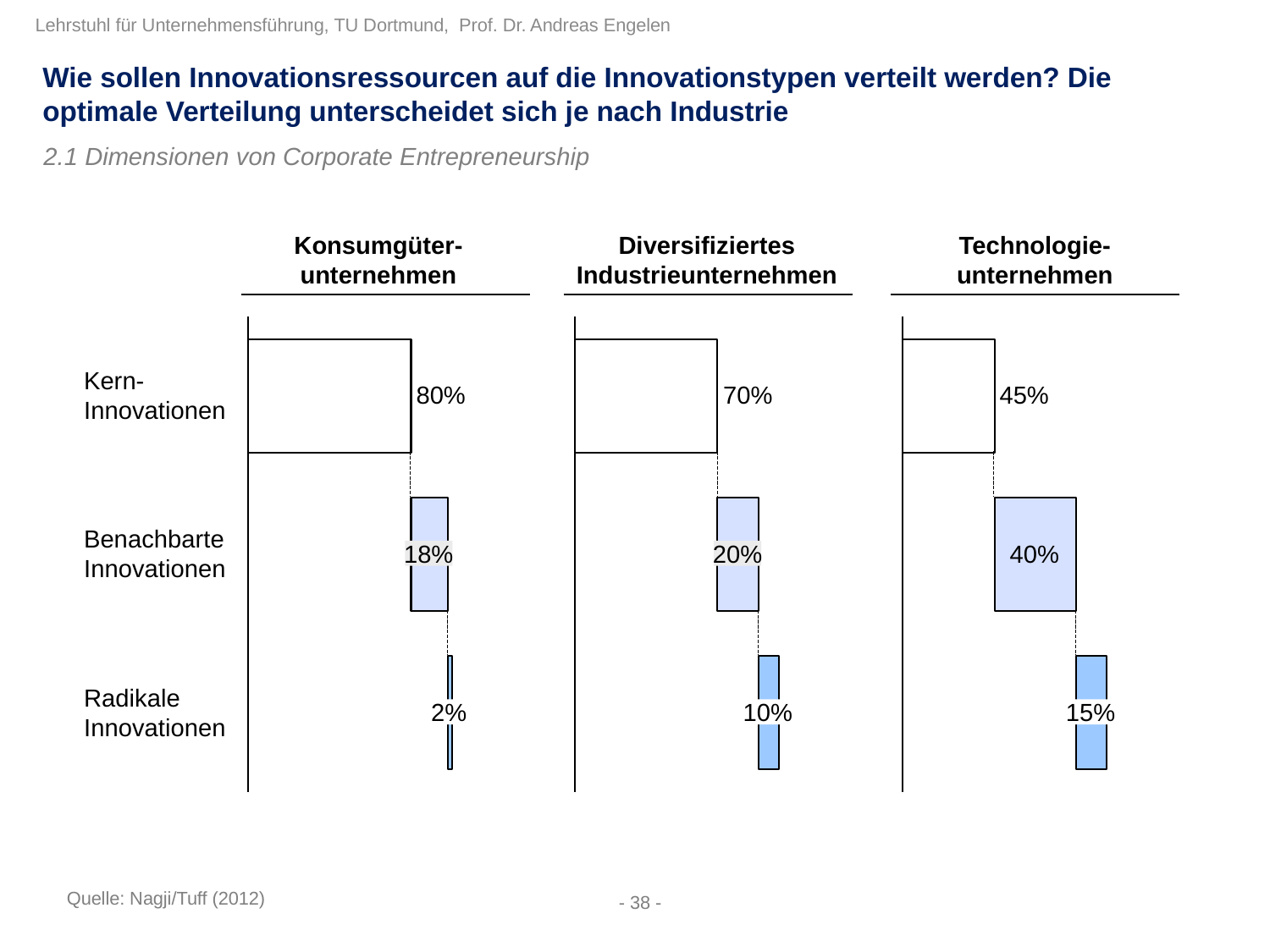

Wie sollen Innovationsressourcen auf die Innovationstypen verteilt werden? Die optimale Verteilung unterscheidet sich je nach Industrie
2.1 Dimensionen von Corporate Entrepreneurship
Konsumgüter-unternehmen
Diversifiziertes Industrieunternehmen
Technologie- unternehmen

### Chart

| Category |  |  |
|---|---|---|
|  | None | 80.00000000000908 |
|  | 80.00000000000908 | 18.000000000002046 |
|  | 98.00000000001114 | 2.0000000000002274 |

### Chart

| Category |  |  |
|---|---|---|
|  | None | 70.00000000000797 |
|  | 70.00000000000797 | 20.000000000002274 |
|  | 90.00000000001023 | 10.000000000001137 |

### Chart

| Category |  |  |
|---|---|---|
|  | None | 45.000000000005116 |
|  | 45.000000000005116 | 40.00000000000455 |
|  | 85.00000000000965 | 15.000000000001705 |
Kern-
Innovationen
80%
70%
45%
Benachbarte
Innovationen
18%
20%
40%
Radikale
Innovationen
2%
10%
15%
Quelle: Nagji/Tuff (2012)
- 38 -